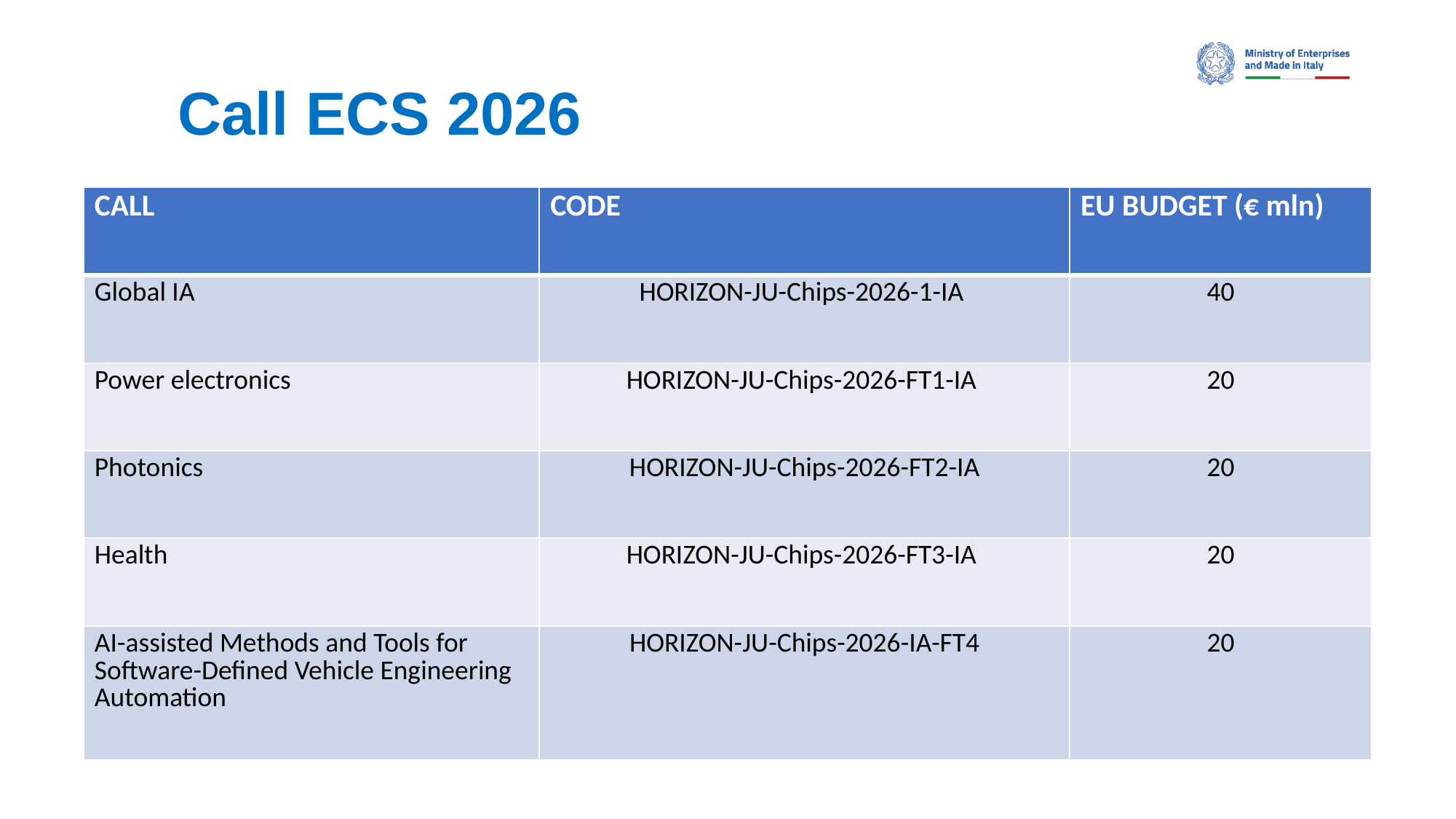

# Call ECS 2026
| CALL | CODE | EU BUDGET (€ mln) |
| --- | --- | --- |
| Global IA | HORIZON-JU-Chips-2026-1-IA | 40 |
| Power electronics | HORIZON-JU-Chips-2026-FT1-IA | 20 |
| Photonics | HORIZON-JU-Chips-2026-FT2-IA | 20 |
| Health | HORIZON-JU-Chips-2026-FT3-IA | 20 |
| AI-assisted Methods and Tools for Software-Defined Vehicle Engineering Automation | HORIZON-JU-Chips-2026-IA-FT4 | 20 |